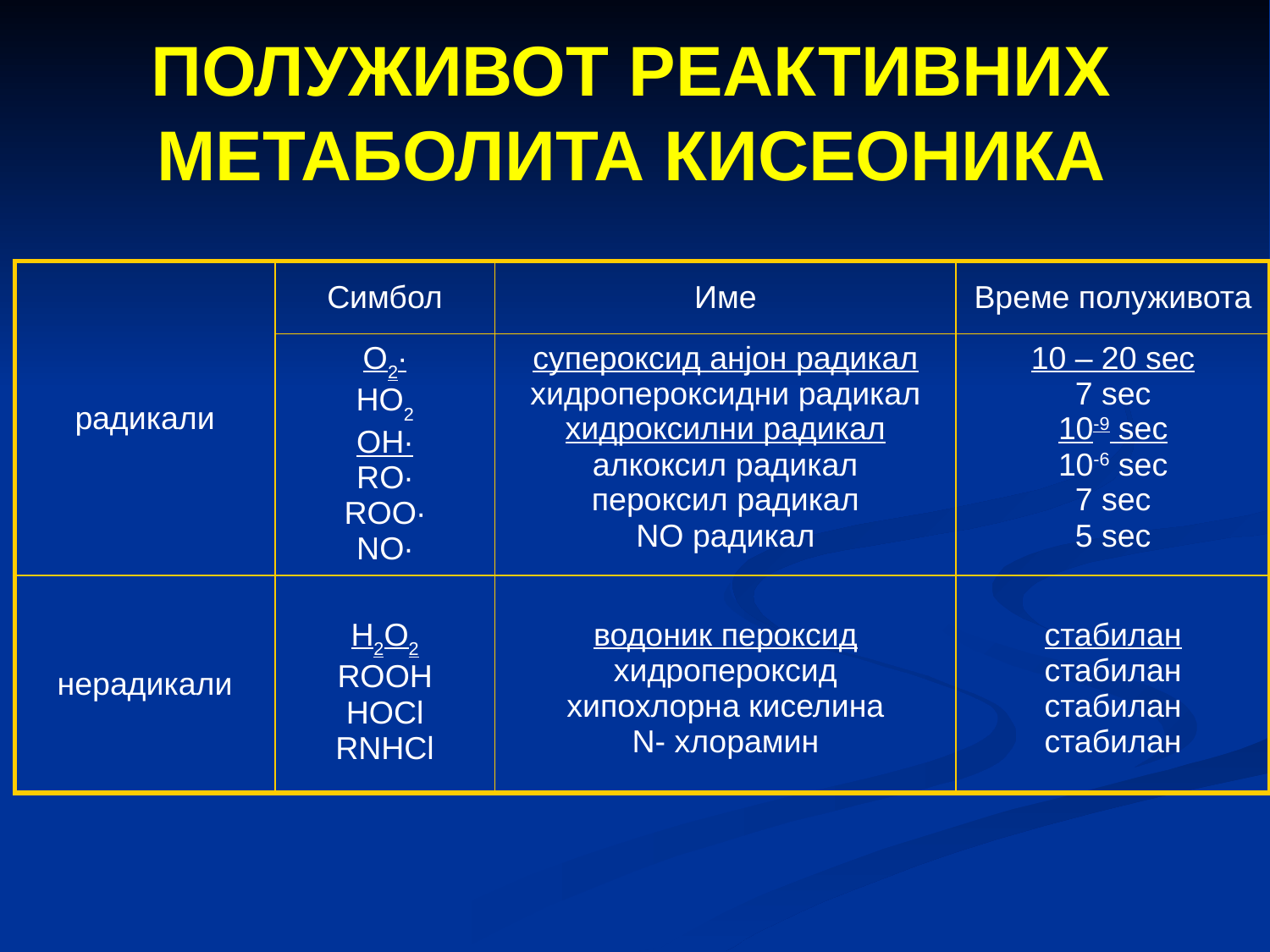

# ПОЛУЖИВОТ РЕАКТИВНИХ МЕТАБОЛИТА КИСЕОНИКА
| радикали | Симбол | Име | Време полуживота |
| --- | --- | --- | --- |
|  | O2· HO2 OH· RO· ROO· NO· | супероксид анјон радикал хидропероксидни радикал хидроксилни радикал алкоксил радикал пероксил радикал NO радикал | 10 – 20 sec 7 sec 10-9 sec 10-6 sec 7 sec 5 sec |
| нерадикали | H2O2 ROOH HOCl RNHCl | водоник пероксид хидропероксид хипохлорна киселина N- хлорамин | стабилан стабилан стабилан стабилан |